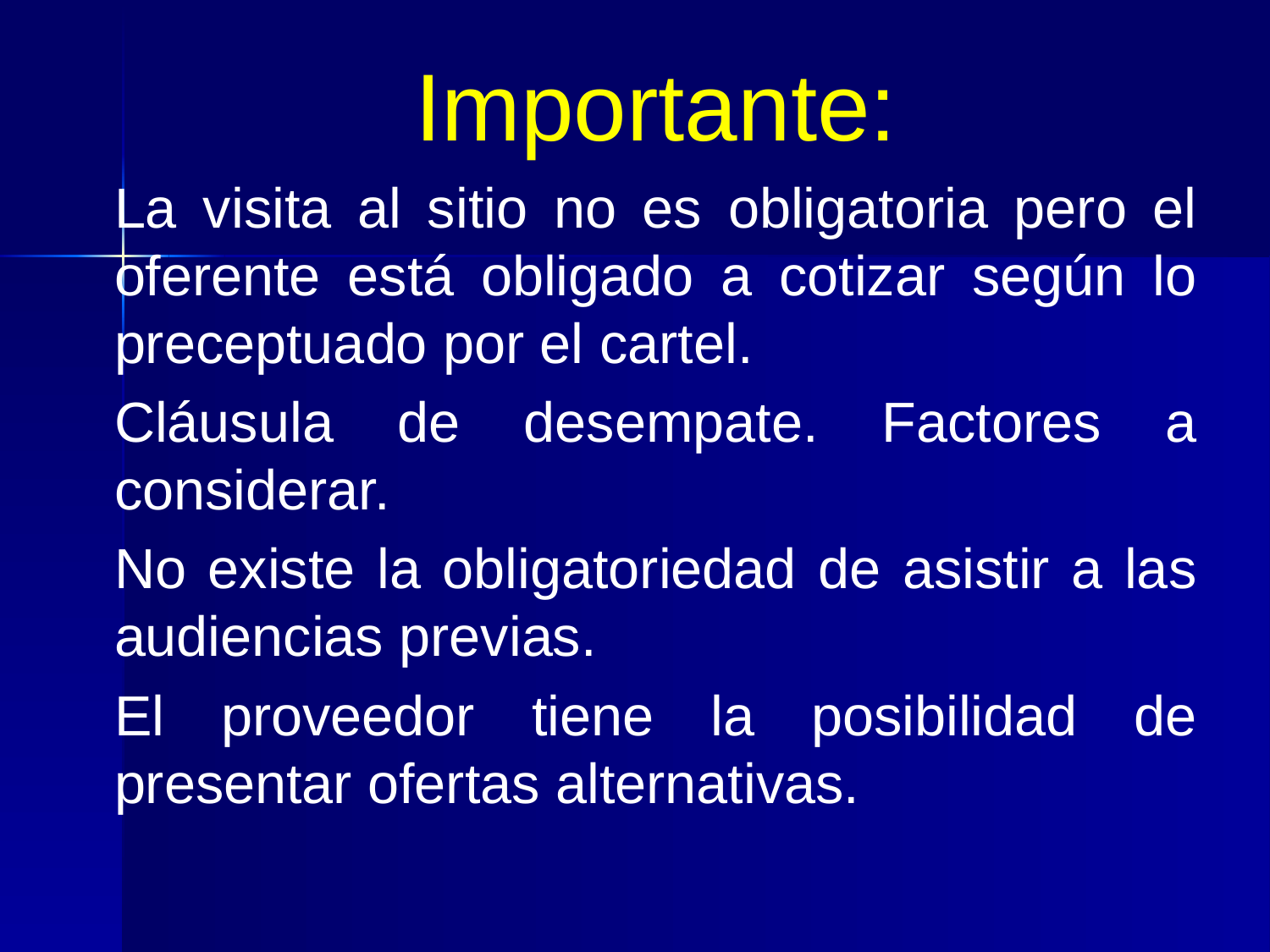

Importante:
La visita al sitio no es obligatoria pero el oferente está obligado a cotizar según lo preceptuado por el cartel.
Cláusula de desempate. Factores a considerar.
No existe la obligatoriedad de asistir a las audiencias previas.
El proveedor tiene la posibilidad de presentar ofertas alternativas.